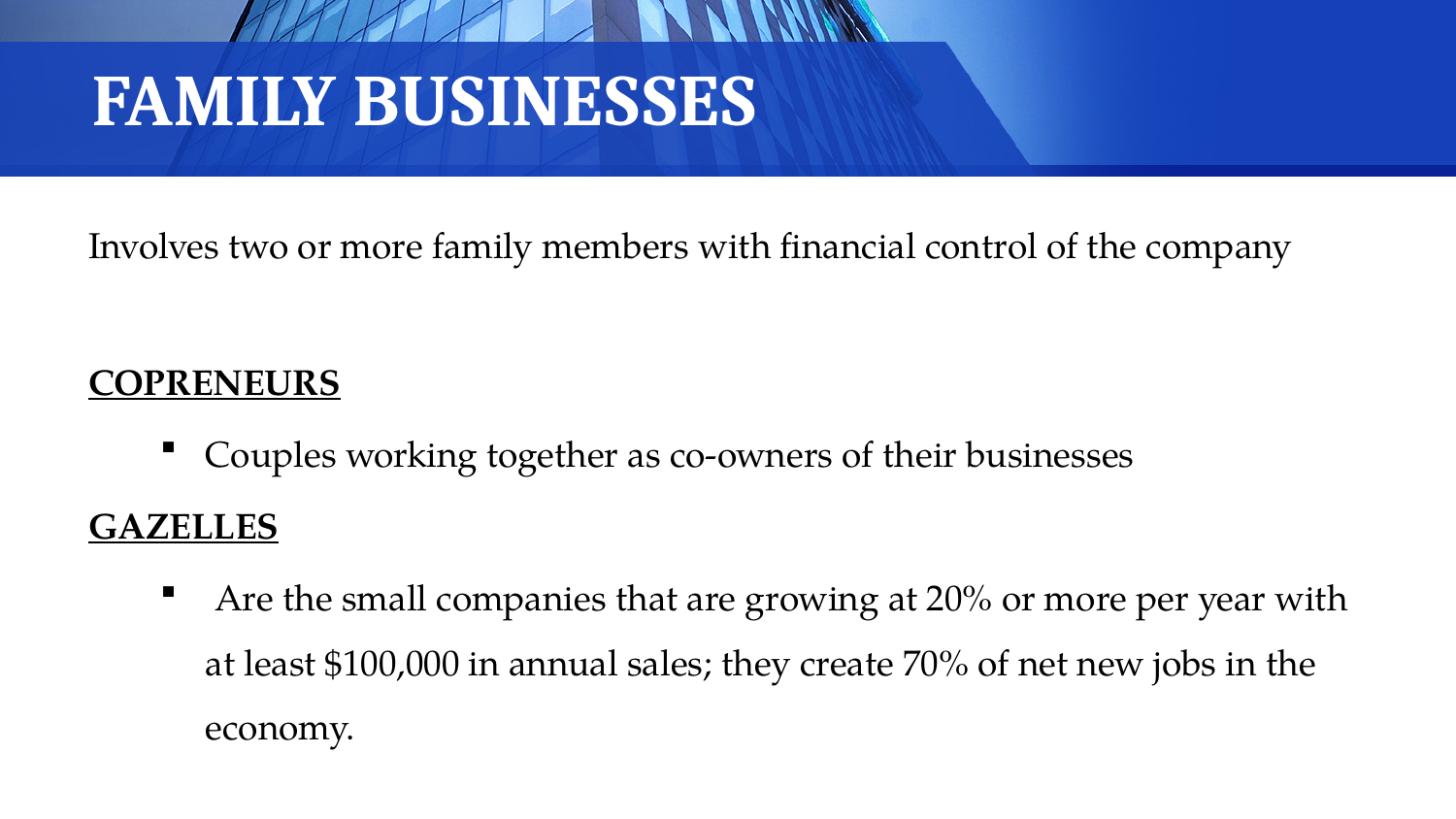

# FAMILY BUSINESSES
Involves two or more family members with financial control of the company
COPRENEURS
Couples working together as co-owners of their businesses
GAZELLES
 Are the small companies that are growing at 20% or more per year with at least $100,000 in annual sales; they create 70% of net new jobs in the economy.